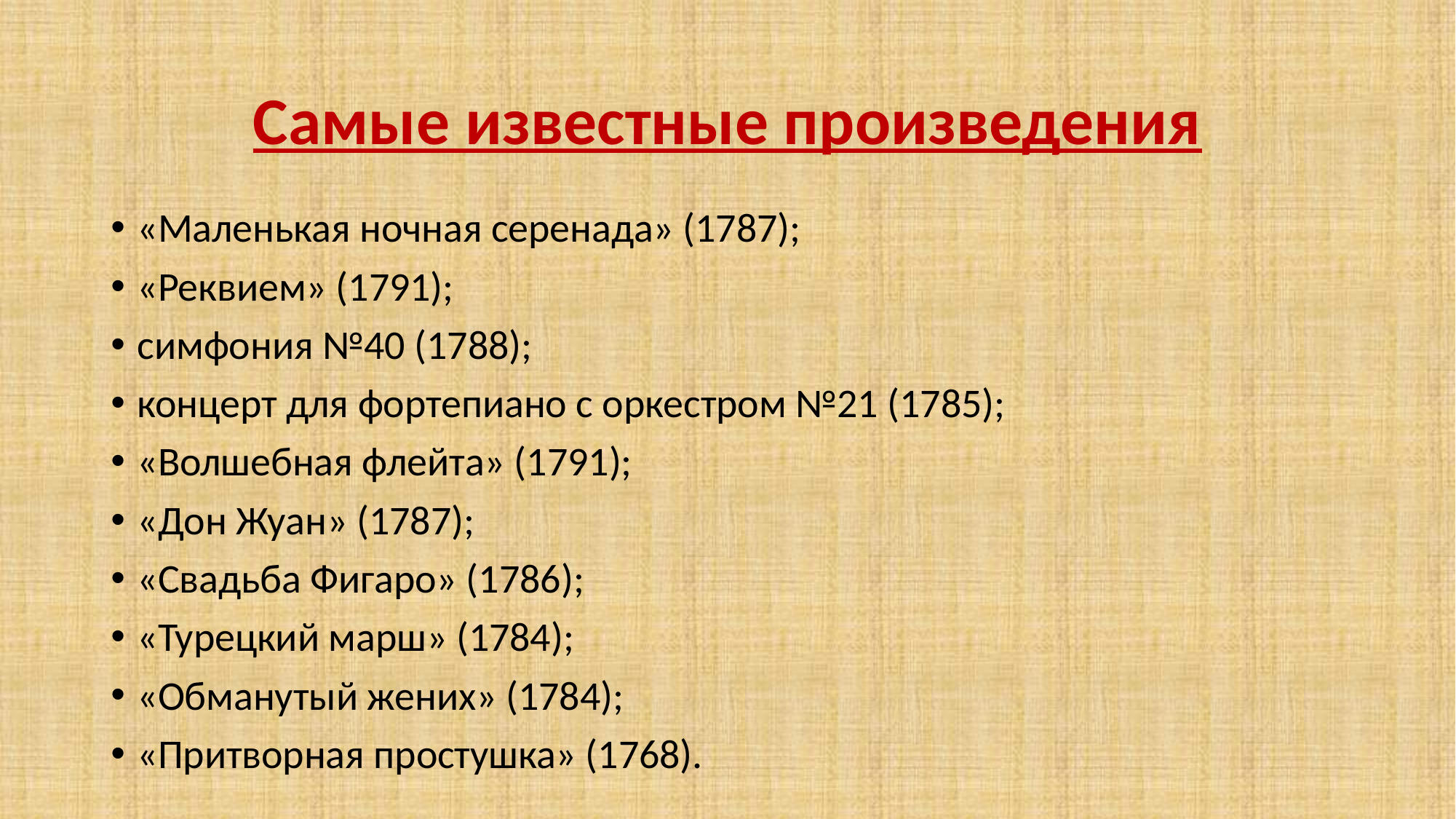

# Самые известные произведения
«Маленькая ночная серенада» (1787);
«Реквием» (1791);
симфония №40 (1788);
концерт для фортепиано с оркестром №21 (1785);
«Волшебная флейта» (1791);
«Дон Жуан» (1787);
«Свадьба Фигаро» (1786);
«Турецкий марш» (1784);
«Обманутый жених» (1784);
«Притворная простушка» (1768).